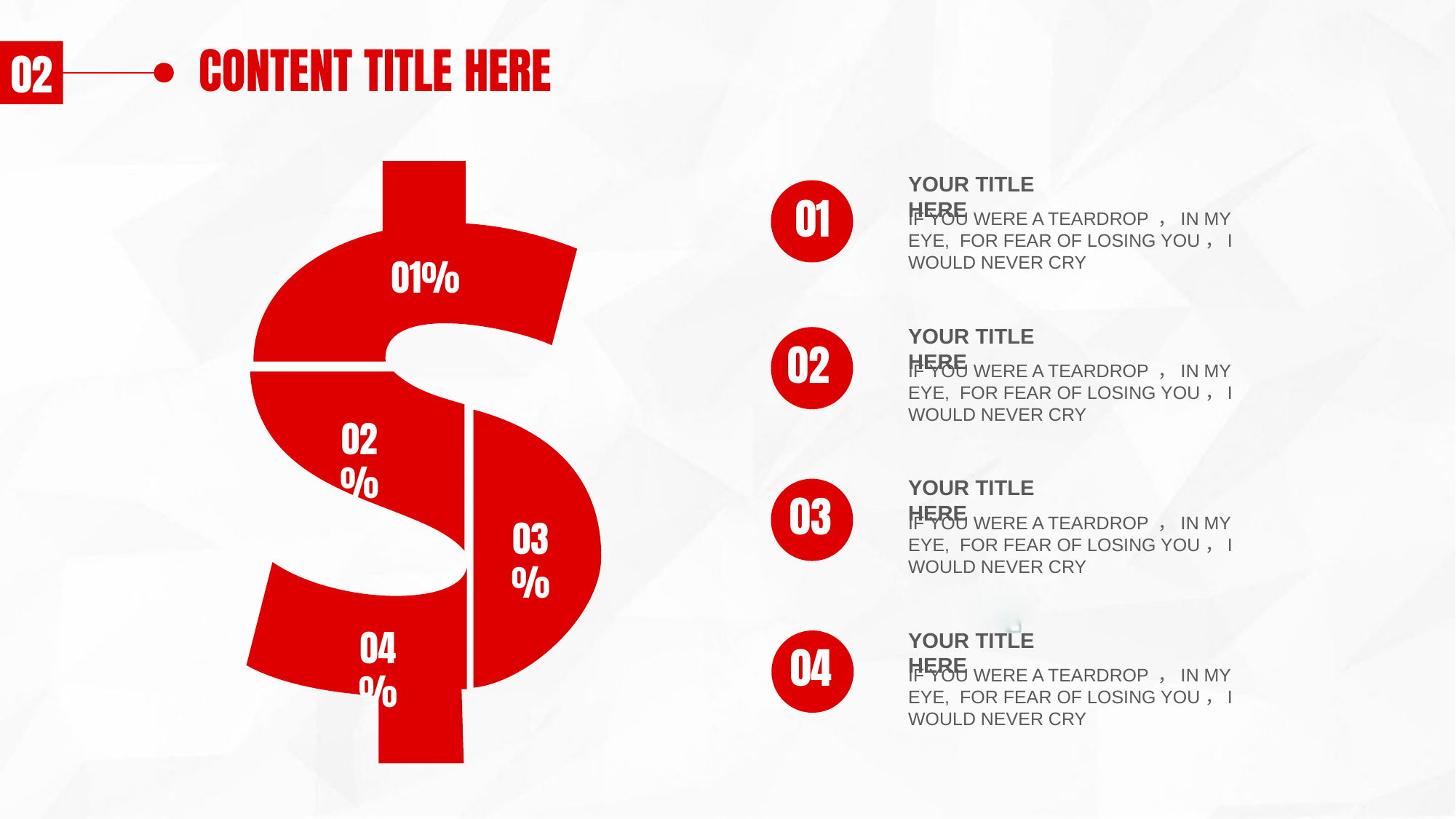

CONTENT TITLE HERE

02

YOUR TITLE HERE
IF YOU WERE A TEARDROP ，IN MY EYE,  FOR FEAR OF LOSING YOU，I  WOULD NEVER CRY

01
01%
YOUR TITLE HERE
IF YOU WERE A TEARDROP ，IN MY EYE,  FOR FEAR OF LOSING YOU，I  WOULD NEVER CRY

02

02%
YOUR TITLE HERE
IF YOU WERE A TEARDROP ，IN MY EYE,  FOR FEAR OF LOSING YOU，I  WOULD NEVER CRY

03
03%

YOUR TITLE HERE
IF YOU WERE A TEARDROP ，IN MY EYE,  FOR FEAR OF LOSING YOU，I  WOULD NEVER CRY
04%

04